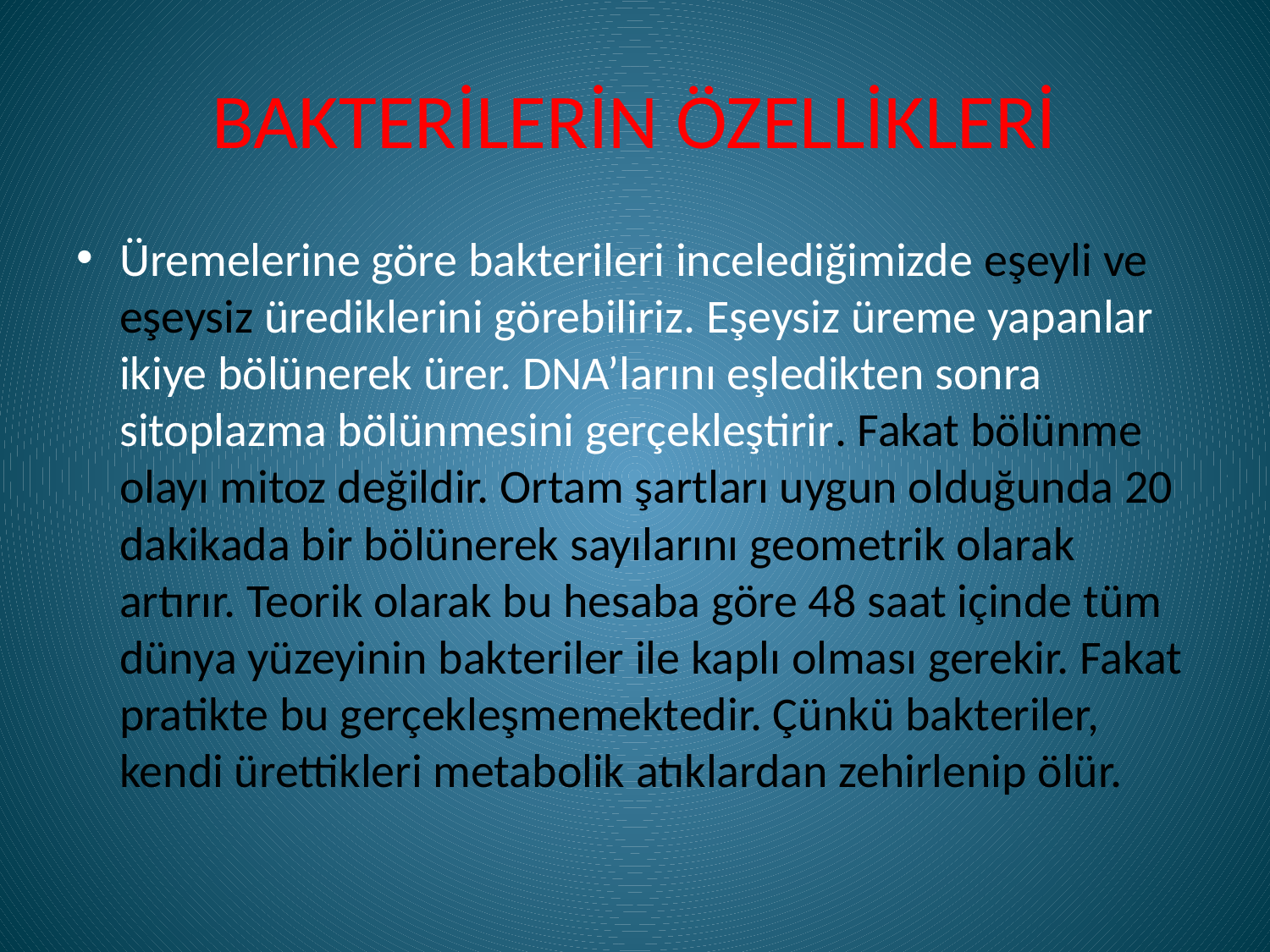

# BAKTERİLERİN ÖZELLİKLERİ
Üremelerine göre bakterileri incelediğimizde eşeyli ve eşeysiz ürediklerini görebiliriz. Eşeysiz üreme yapanlar ikiye bölünerek ürer. DNA’larını eşledikten sonra sitoplazma bölünmesini gerçekleştirir. Fakat bölünme olayı mitoz değildir. Ortam şartları uygun olduğunda 20 dakikada bir bölünerek sayılarını geometrik olarak artırır. Teorik olarak bu hesaba göre 48 saat içinde tüm dünya yüzeyinin bakteriler ile kaplı olması gerekir. Fakat pratikte bu gerçekleşmemektedir. Çünkü bakteriler, kendi ürettikleri metabolik atıklardan zehirlenip ölür.